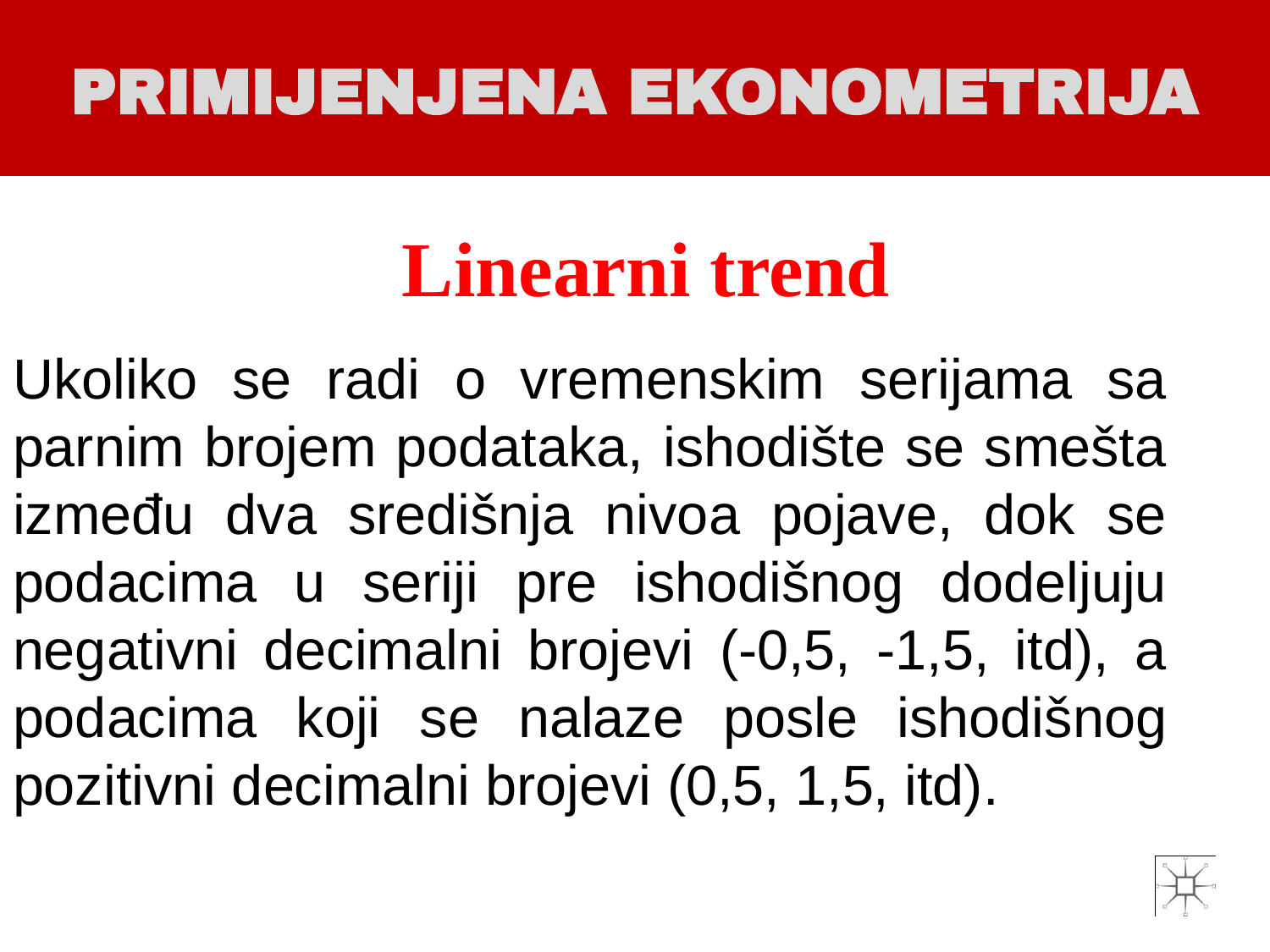

PRIMIJENJENA EKONOMETRIJA
# Linearni trend
Ukoliko se radi o vremenskim serijama sa parnim brojem podataka, ishodište se smešta između dva središnja nivoa pojave, dok se podacima u seriji pre ishodišnog dodeljuju negativni decimalni brojevi (-0,5, -1,5, itd), a podacima koji se nalaze posle ishodišnog pozitivni decimalni brojevi (0,5, 1,5, itd).